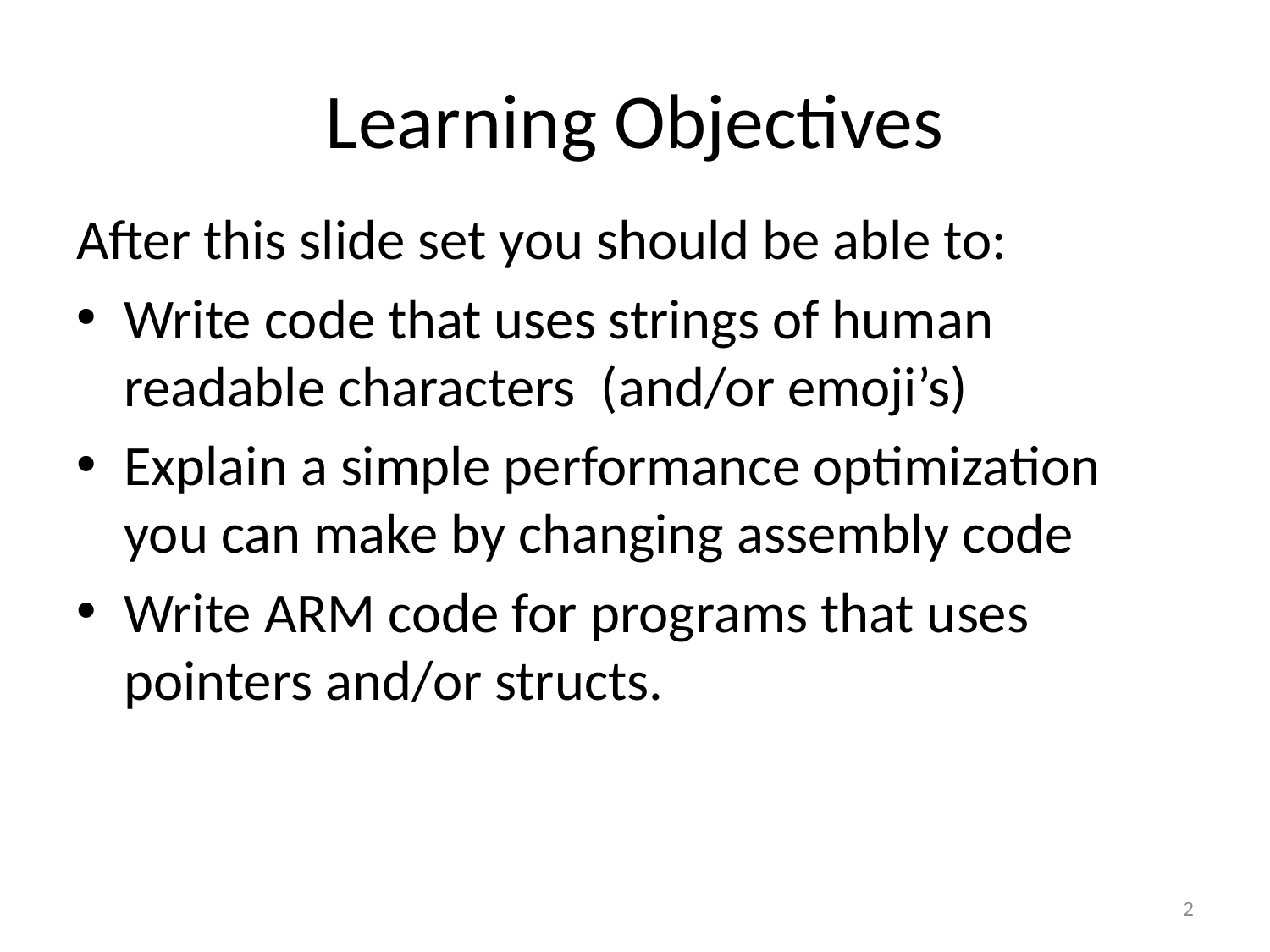

# Learning Objectives
After this slide set you should be able to:
Write code that uses strings of human readable characters  (and/or emoji’s)
Explain a simple performance optimization you can make by changing assembly code
Write ARM code for programs that uses pointers and/or structs.
2